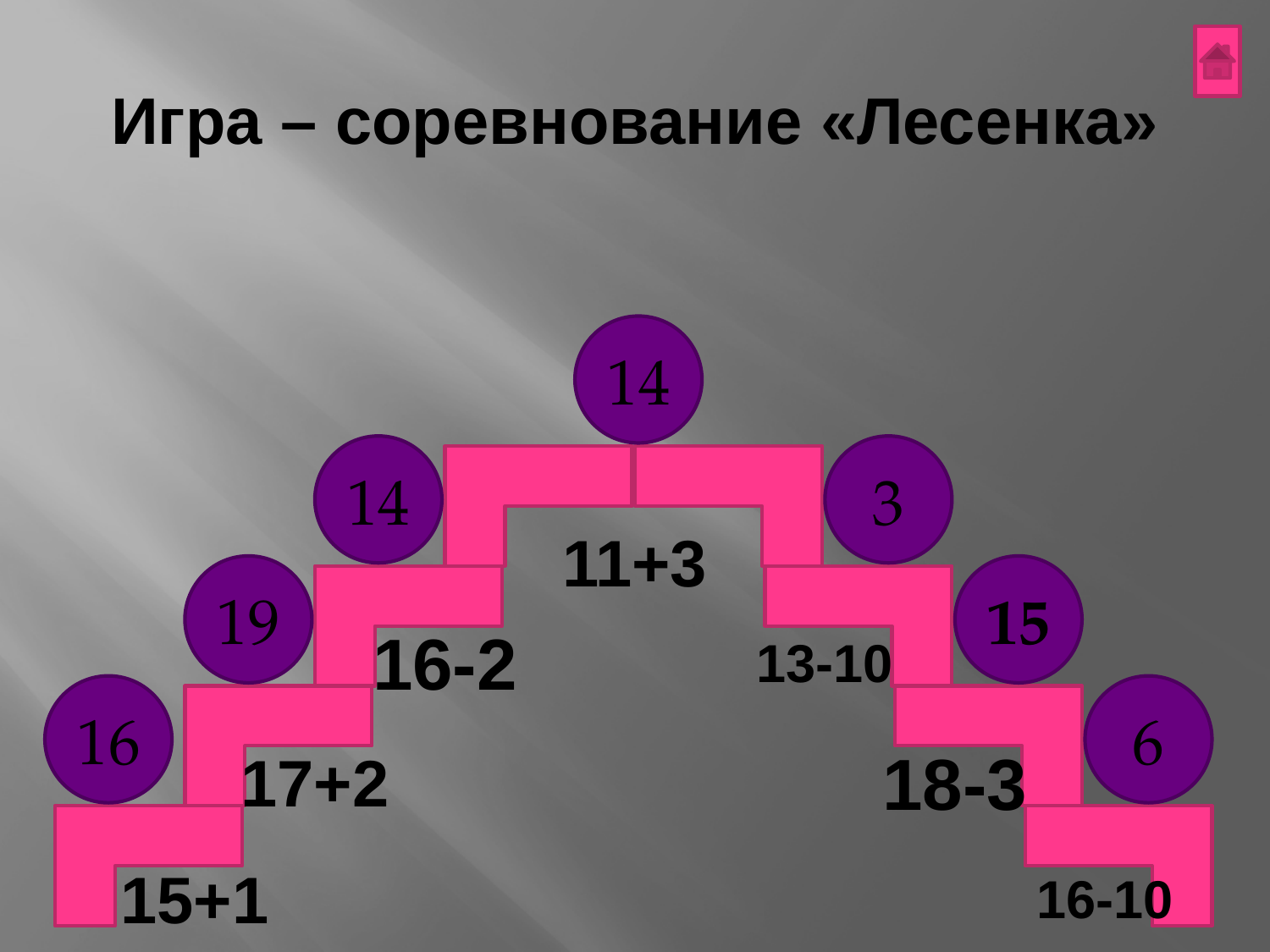

# Игра – соревнование «Лесенка»
14

14
3
11+3

19
15
16-2
13-10

16
6
17+2
18-3

15+1
16-10